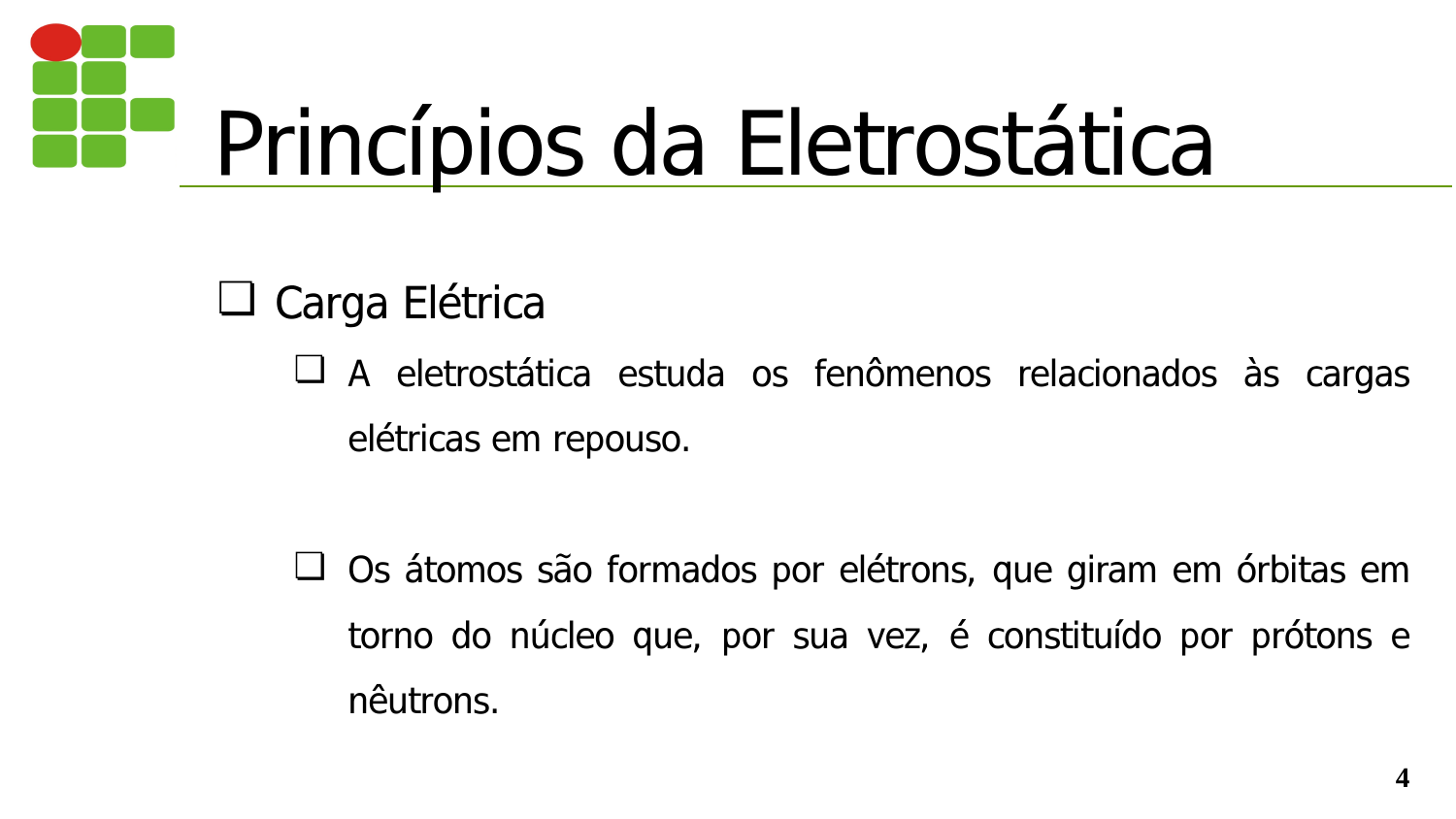

# Princípios da Eletrostática
Carga Elétrica
A eletrostática estuda os fenômenos relacionados às cargas elétricas em repouso.

Os átomos são formados por elétrons, que giram em órbitas em torno do núcleo que, por sua vez, é constituído por prótons e nêutrons.
4